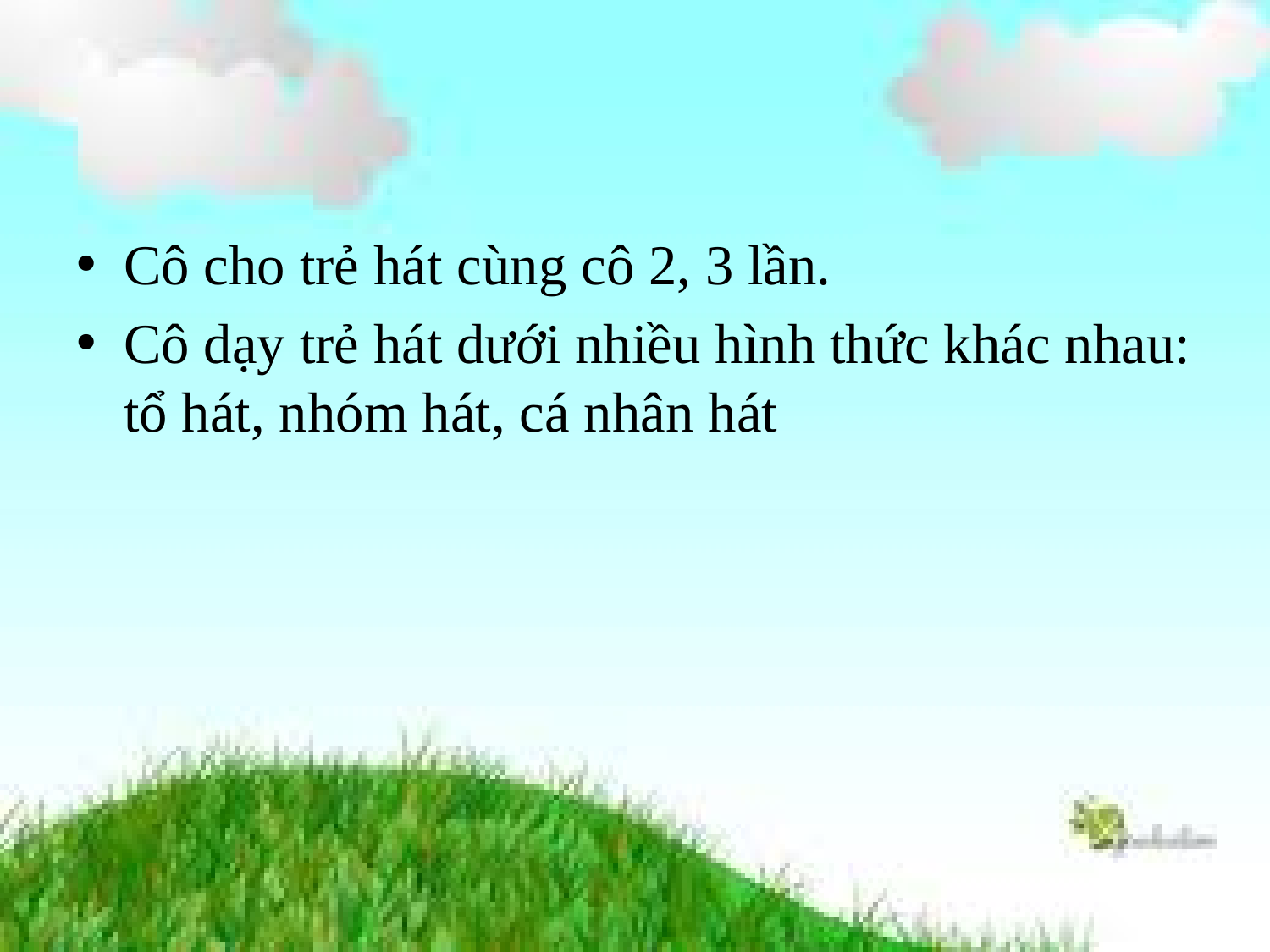

Cô cho trẻ hát cùng cô 2, 3 lần.
Cô dạy trẻ hát dưới nhiều hình thức khác nhau: tổ hát, nhóm hát, cá nhân hát